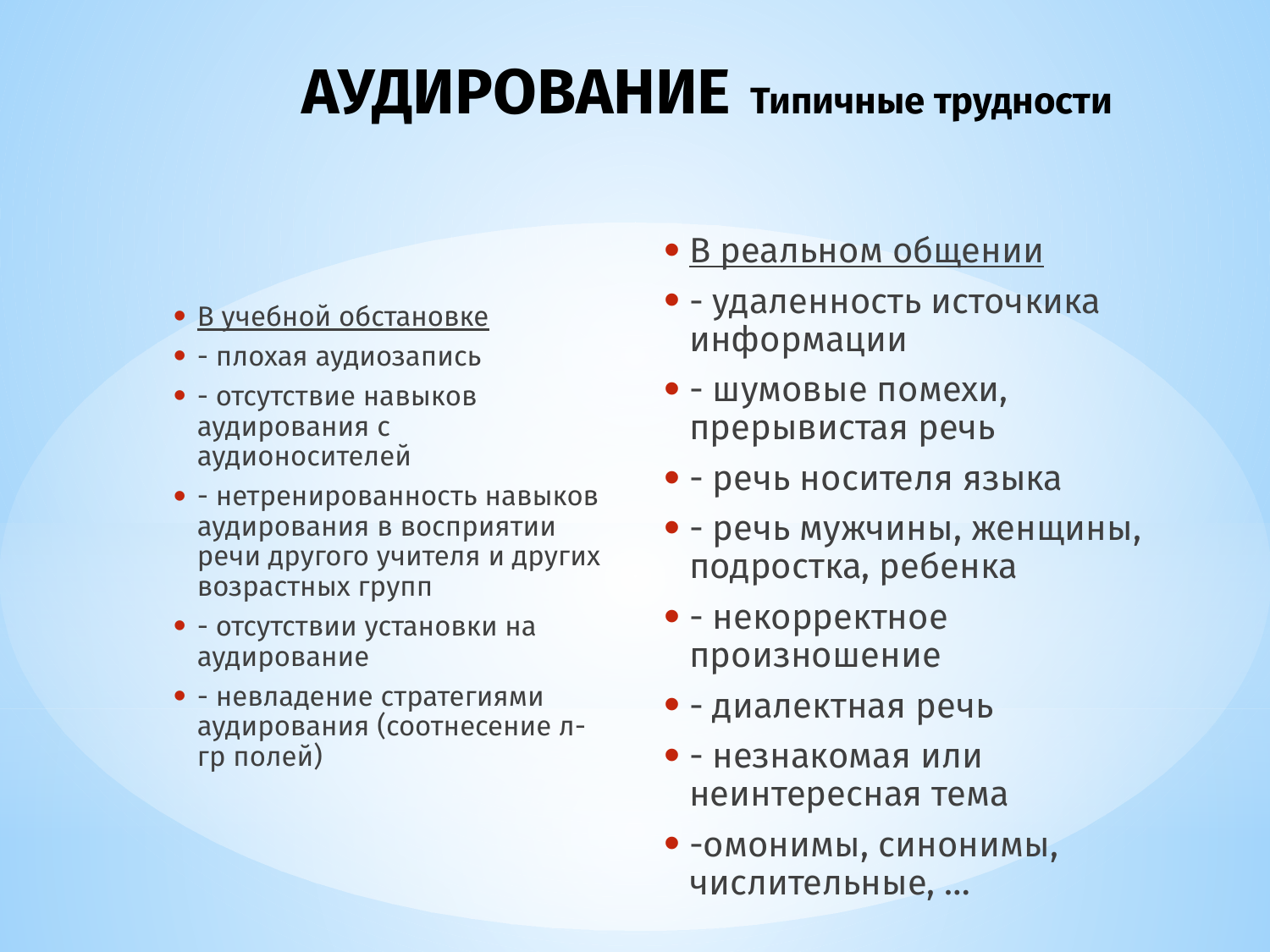

# АУДИРОВАНИЕ Типичные трудности
В реальном общении
- удаленность источкика информации
- шумовые помехи, прерывистая речь
- речь носителя языка
- речь мужчины, женщины, подростка, ребенка
- некорректное произношение
- диалектная речь
- незнакомая или неинтересная тема
-омонимы, синонимы, числительные, …
В учебной обстановке
- плохая аудиозапись
- отсутствие навыков аудирования с аудионосителей
- нетренированность навыков аудирования в восприятии речи другого учителя и других возрастных групп
- отсутствии установки на аудирование
- невладение стратегиями аудирования (соотнесение л-гр полей)